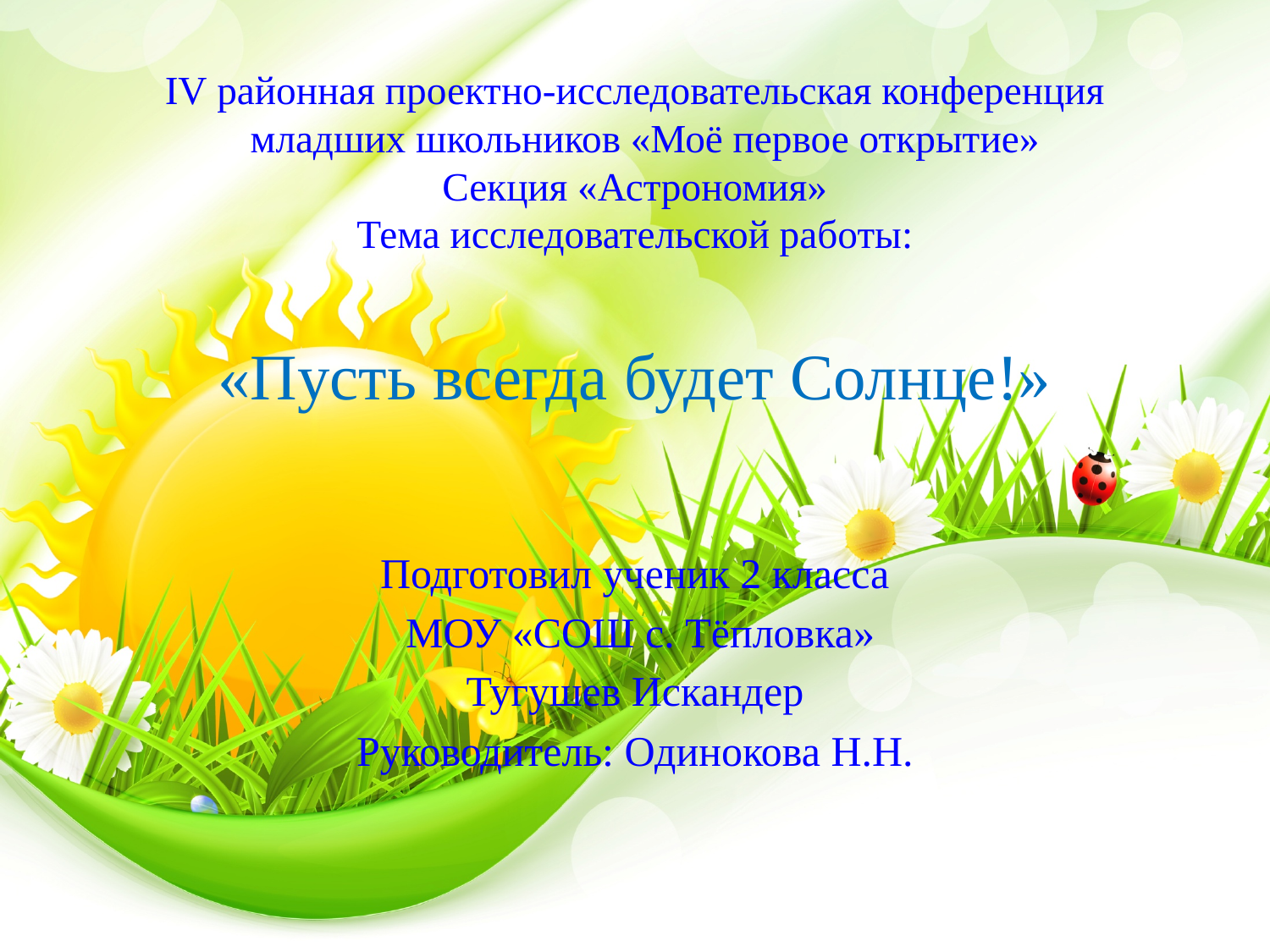

# IV районная проектно-исследовательская конференция младших школьников «Моё первое открытие» Секция «Астрономия» Тема исследовательской работы: «Пусть всегда будет Солнце!»
Подготовил ученик 2 класса
 МОУ «СОШ с. Тёпловка»
Тугушев Искандер
Руководитель: Одинокова Н.Н.